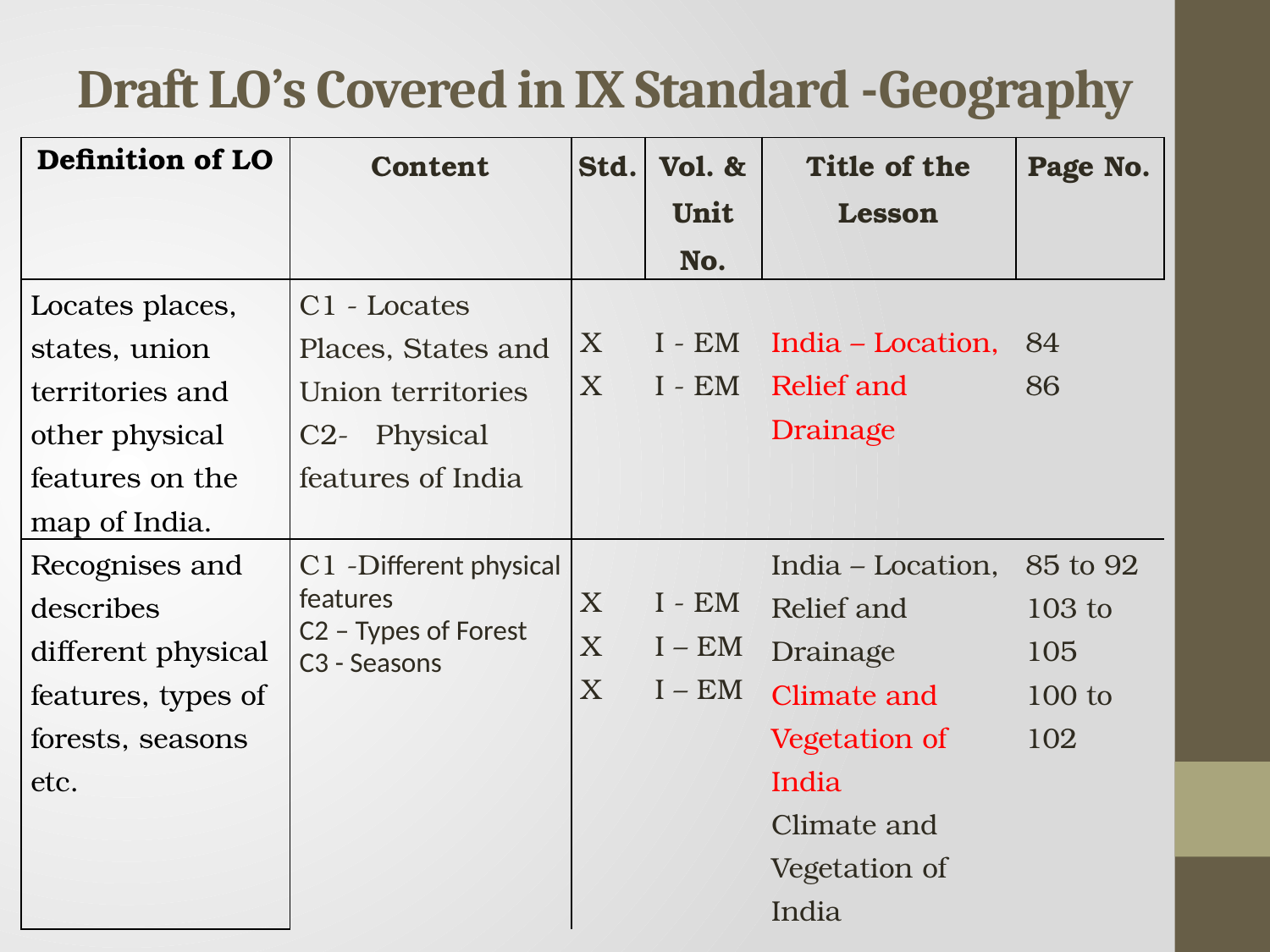

# Draft LO’s Covered in IX Standard -Geography
| Definition of LO | Content | Std. | Vol. & Unit No. | Title of the Lesson | Page No. |
| --- | --- | --- | --- | --- | --- |
| Locates places, states, union territories and other physical features on the map of India. | C1 - Locates Places, States and Union territories C2- Physical features of India | X X | I - EM I - EM | India – Location, Relief and Drainage | 84 86 |
| Recognises and describes different physical features, types of forests, seasons etc. | C1 -Different physical features C2 – Types of Forest C3 - Seasons | X X X | I - EM I – EM I – EM | India – Location, Relief and Drainage Climate and Vegetation of India Climate and Vegetation of India | 85 to 92 103 to 105 100 to 102 |